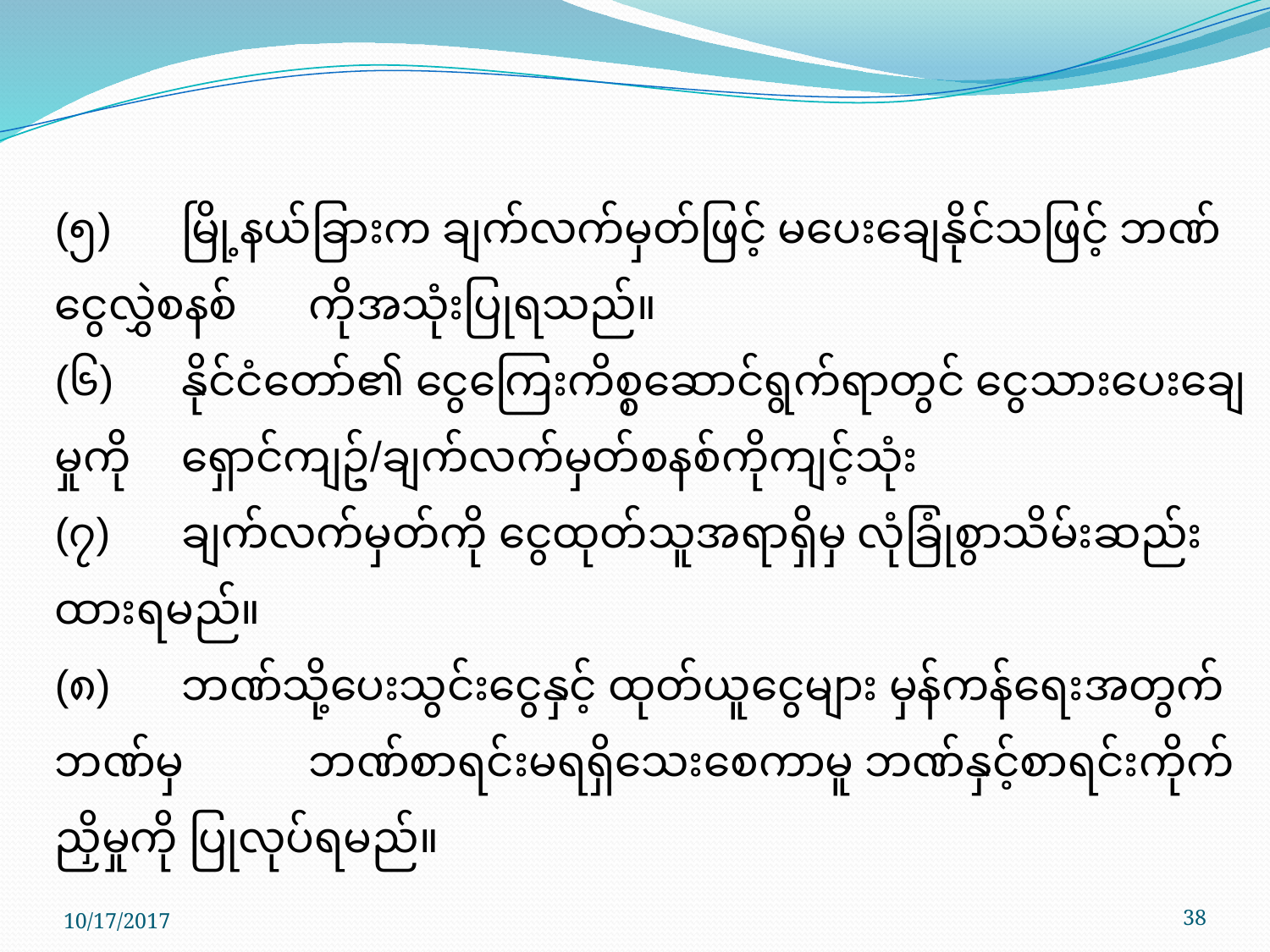

(၅)	မြို့နယ်ခြားက ချက်လက်မှတ်ဖြင့် မပေးချေနိုင်သဖြင့် ဘဏ်ငွေလွှဲစနစ် 	ကိုအသုံးပြုရသည်။
(၆)	နိုင်ငံတော်၏ ငွေကြေးကိစ္စဆောင်ရွက်ရာတွင် ငွေသားပေးချေမှုကို 	ရှောင်ကျဥ်/ချက်လက်မှတ်စနစ်ကိုကျင့်သုံး
(၇)	ချက်လက်မှတ်ကို ငွေထုတ်သူအရာရှိမှ လုံခြုံစွာသိမ်းဆည်းထားရမည်။
(၈)	ဘဏ်သို့ပေးသွင်းငွေနှင့် ထုတ်ယူငွေများ မှန်ကန်ရေးအတွက် ဘဏ်မှ 	ဘဏ်စာရင်းမရရှိသေးစေကာမူ ဘဏ်နှင့်စာရင်းကိုက်ညှိမှုကို ပြုလုပ်ရမည်။
10/17/2017

38